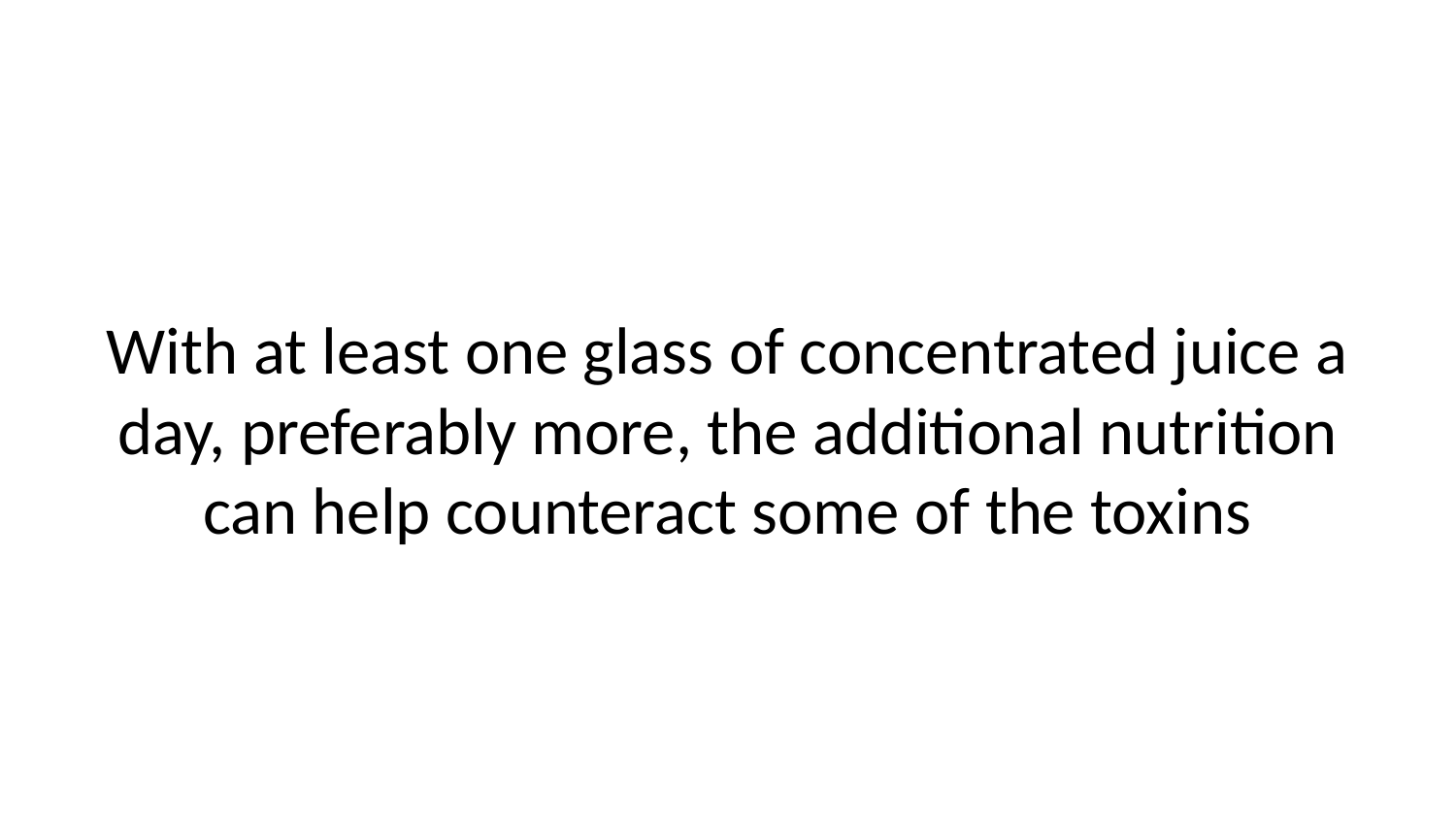

With at least one glass of concentrated juice a day, preferably more, the additional nutrition can help counteract some of the toxins